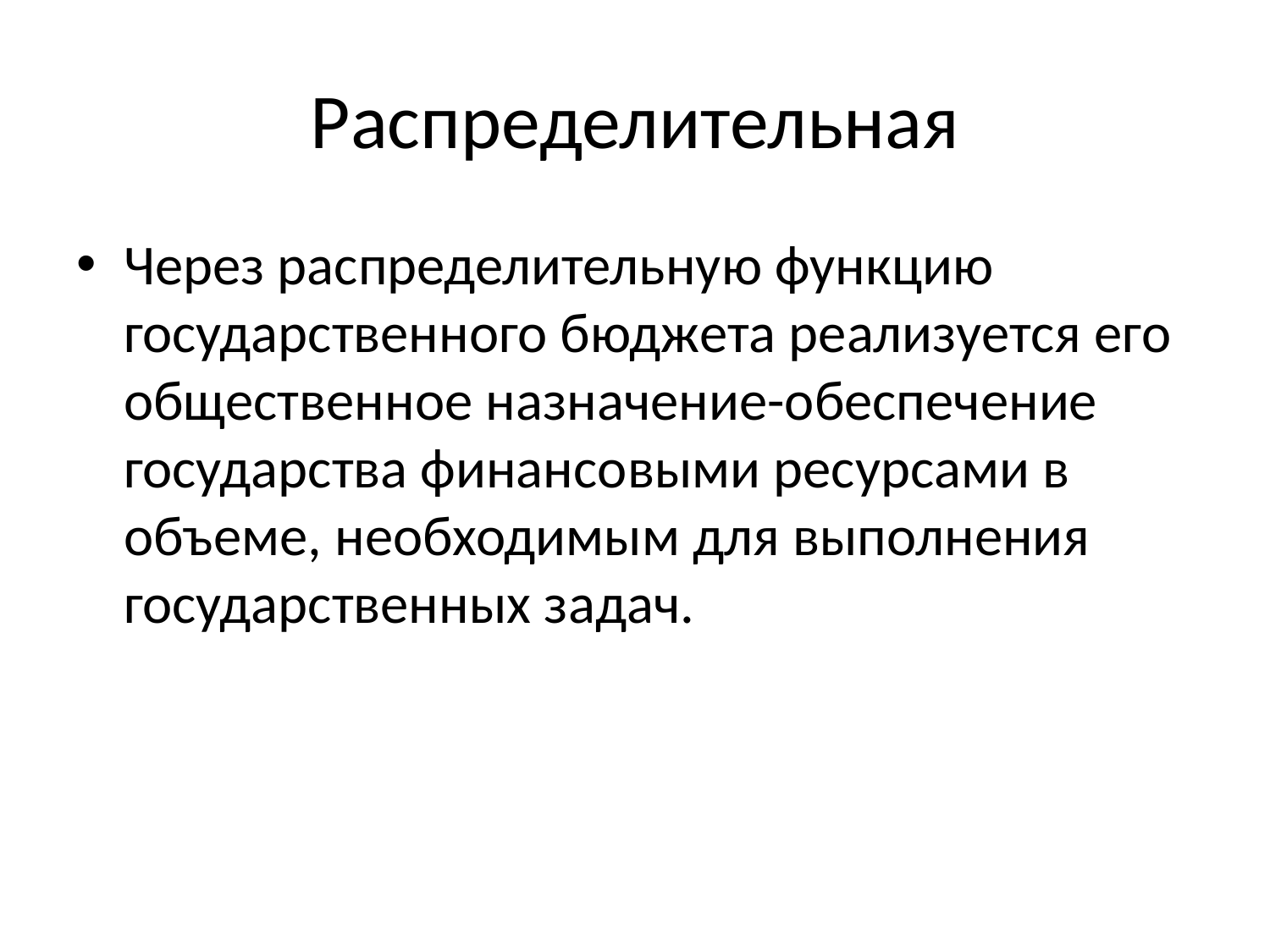

# Распределительная
Через распределительную функцию государственного бюджета реализуется его общественное назначение-обеспечение государства финансовыми ресурсами в объеме, необходимым для выполнения государственных задач.